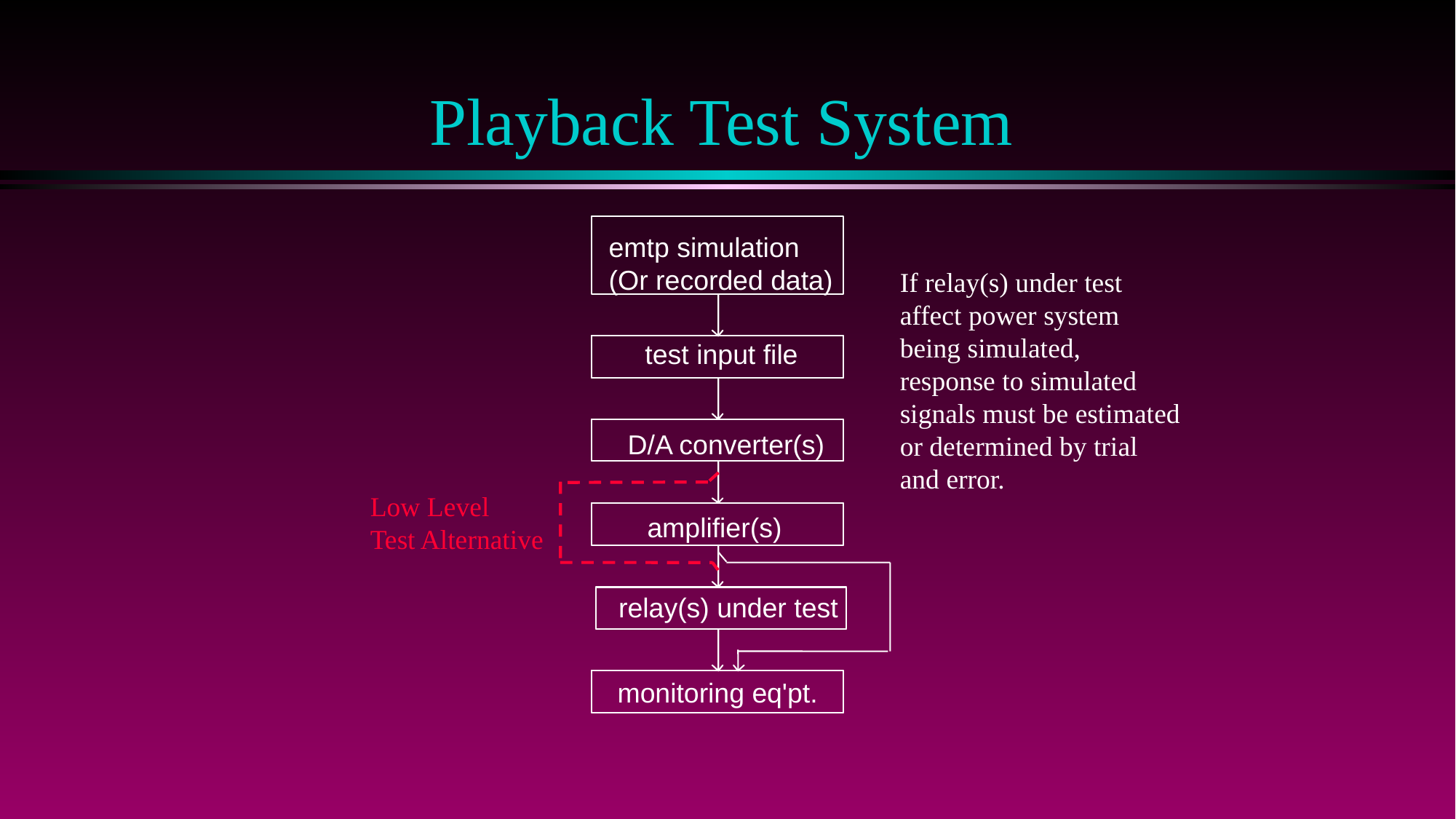

# Playback Test System

emtp simulation
(Or recorded data)

If relay(s) under test
affect power system
being simulated,
response to simulated
signals must be estimated
or determined by trial
and error.

test input file

D/A converter(s)

Low Level
Test Alternative

amplifier(s)

relay(s) under test

monitoring eq'pt.